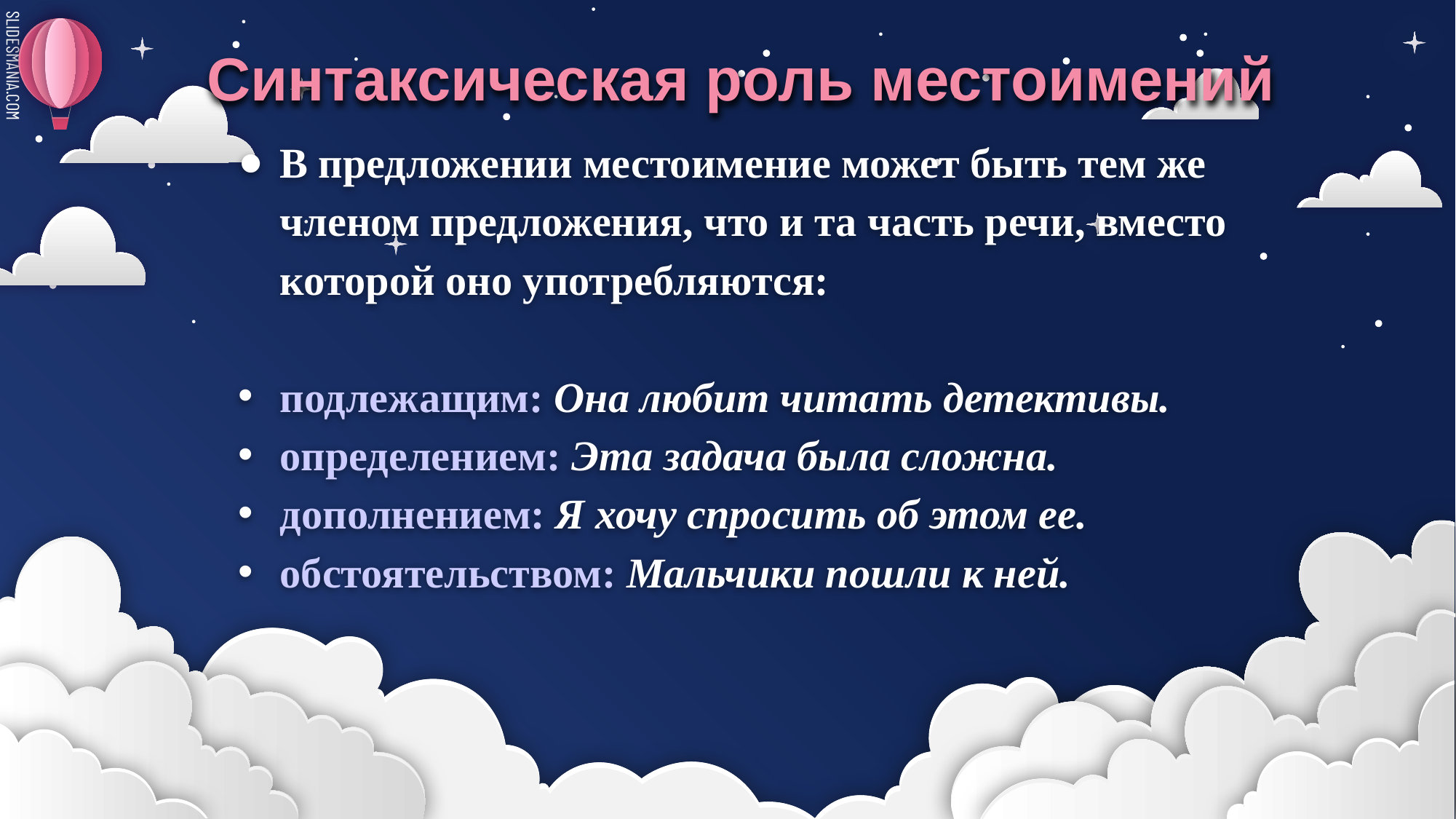

# Синтаксическая роль местоимений
В предложении местоимение может быть тем же членом предложения, что и та часть речи, вместо которой оно употребляются:

подлежащим: Она любит читать детективы.
определением: Эта задача была сложна.
дополнением: Я хочу спросить об этом ее.
обстоятельством: Мальчики пошли к ней.